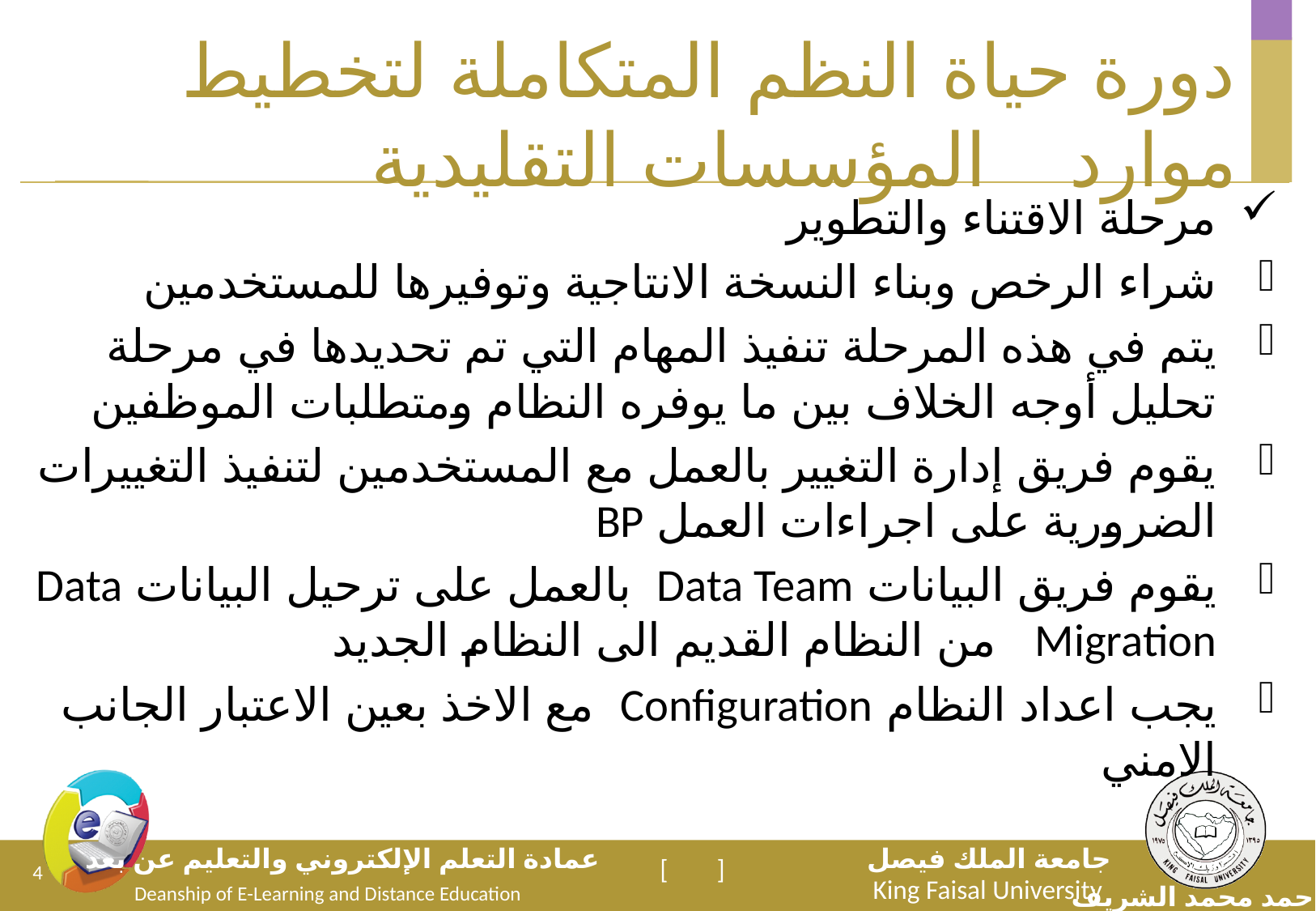

# دورة حياة النظم المتكاملة لتخطيط موارد    المؤسسات التقليدية
مرحلة الاقتناء والتطوير
شراء الرخص وبناء النسخة الانتاجية وتوفيرها للمستخدمين
يتم في هذه المرحلة تنفيذ المهام التي تم تحديدها في مرحلة تحليل أوجه الخلاف بين ما يوفره النظام ومتطلبات الموظفين
يقوم فريق إدارة التغيير بالعمل مع المستخدمين لتنفيذ التغييرات الضرورية على اجراءات العمل BP
يقوم فريق البيانات Data Team  بالعمل على ترحيل البيانات Data Migration   من النظام القديم الى النظام الجديد
يجب اعداد النظام Configuration  مع الاخذ بعين الاعتبار الجانب الامني
4